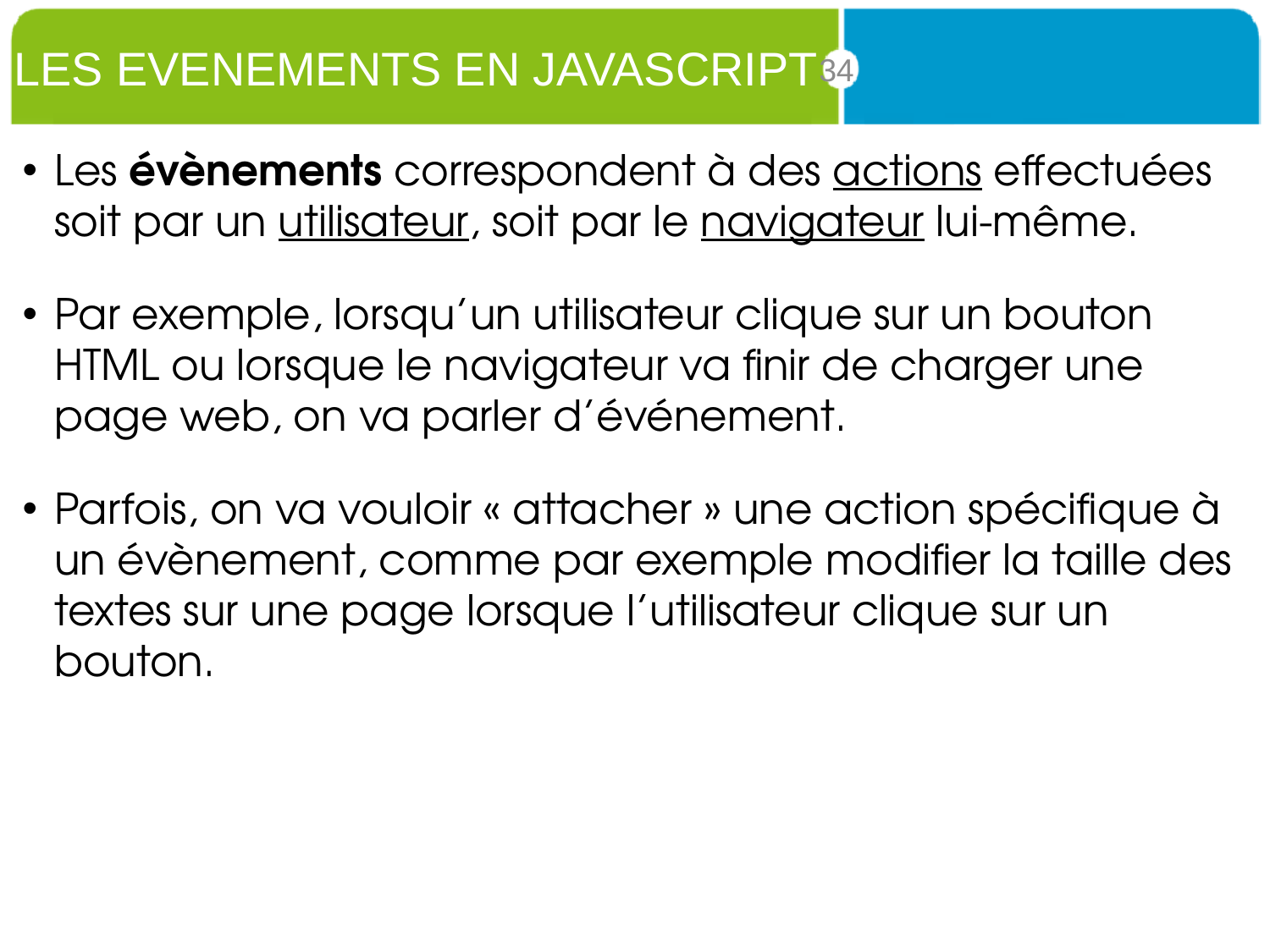

# LES EVENEMENTS EN JAVASCRIPT
34
Les évènements correspondent à des actions effectuées soit par un utilisateur, soit par le navigateur lui-même.
Par exemple, lorsqu’un utilisateur clique sur un bouton HTML ou lorsque le navigateur va finir de charger une page web, on va parler d’événement.
Parfois, on va vouloir « attacher » une action spécifique à un évènement, comme par exemple modifier la taille des textes sur une page lorsque l’utilisateur clique sur un bouton.